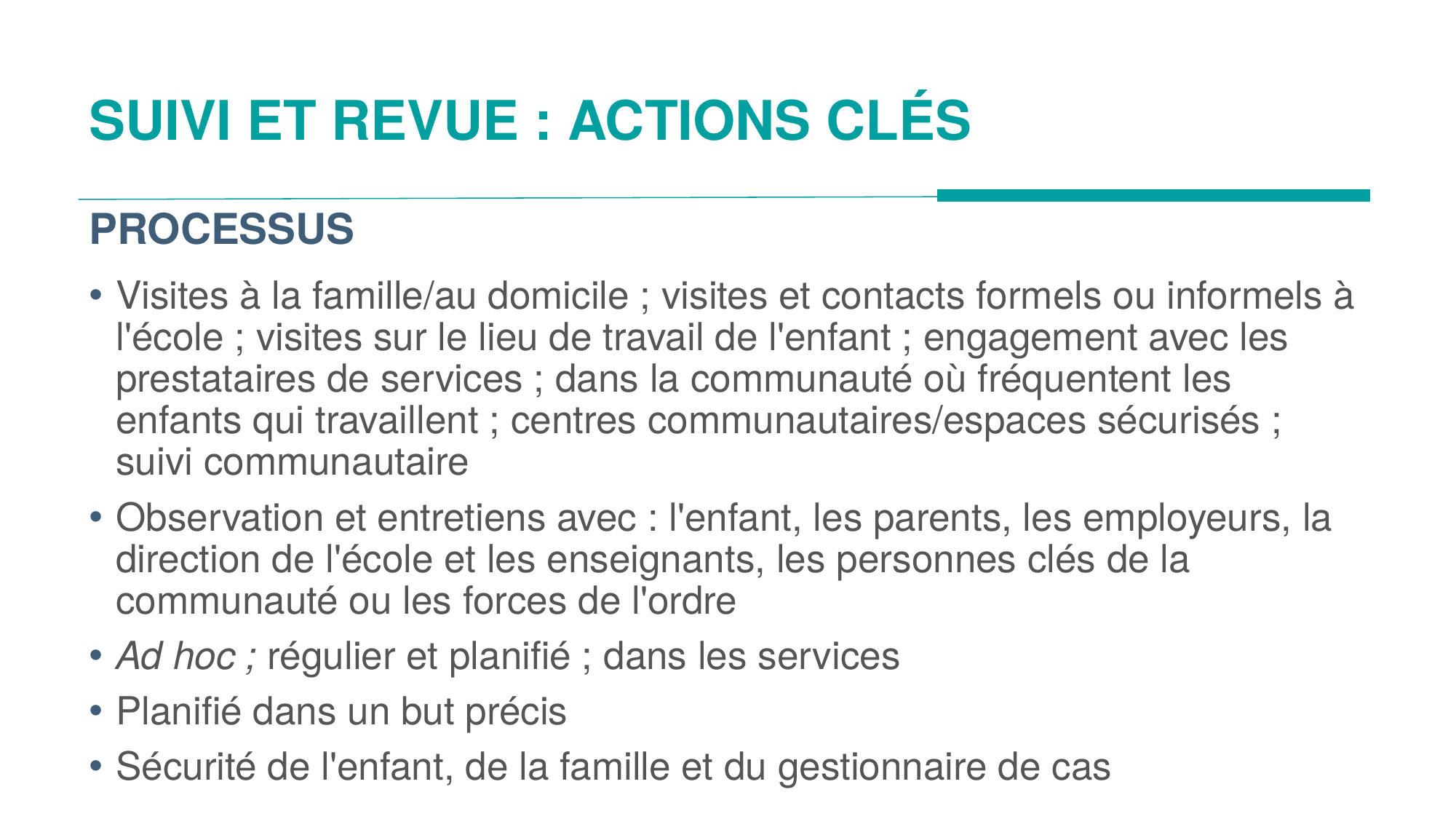

# SUIVI ET REVUE : ACTIONS CLÉS
PROCESSUS
Visites à la famille/au domicile ; visites et contacts formels ou informels à l'école ; visites sur le lieu de travail de l'enfant ; engagement avec les prestataires de services ; dans la communauté où fréquentent les enfants qui travaillent ; centres communautaires/espaces sécurisés ; suivi communautaire
Observation et entretiens avec : l'enfant, les parents, les employeurs, la direction de l'école et les enseignants, les personnes clés de la communauté ou les forces de l'ordre
Ad hoc ; régulier et planifié ; dans les services
Planifié dans un but précis
Sécurité de l'enfant, de la famille et du gestionnaire de cas